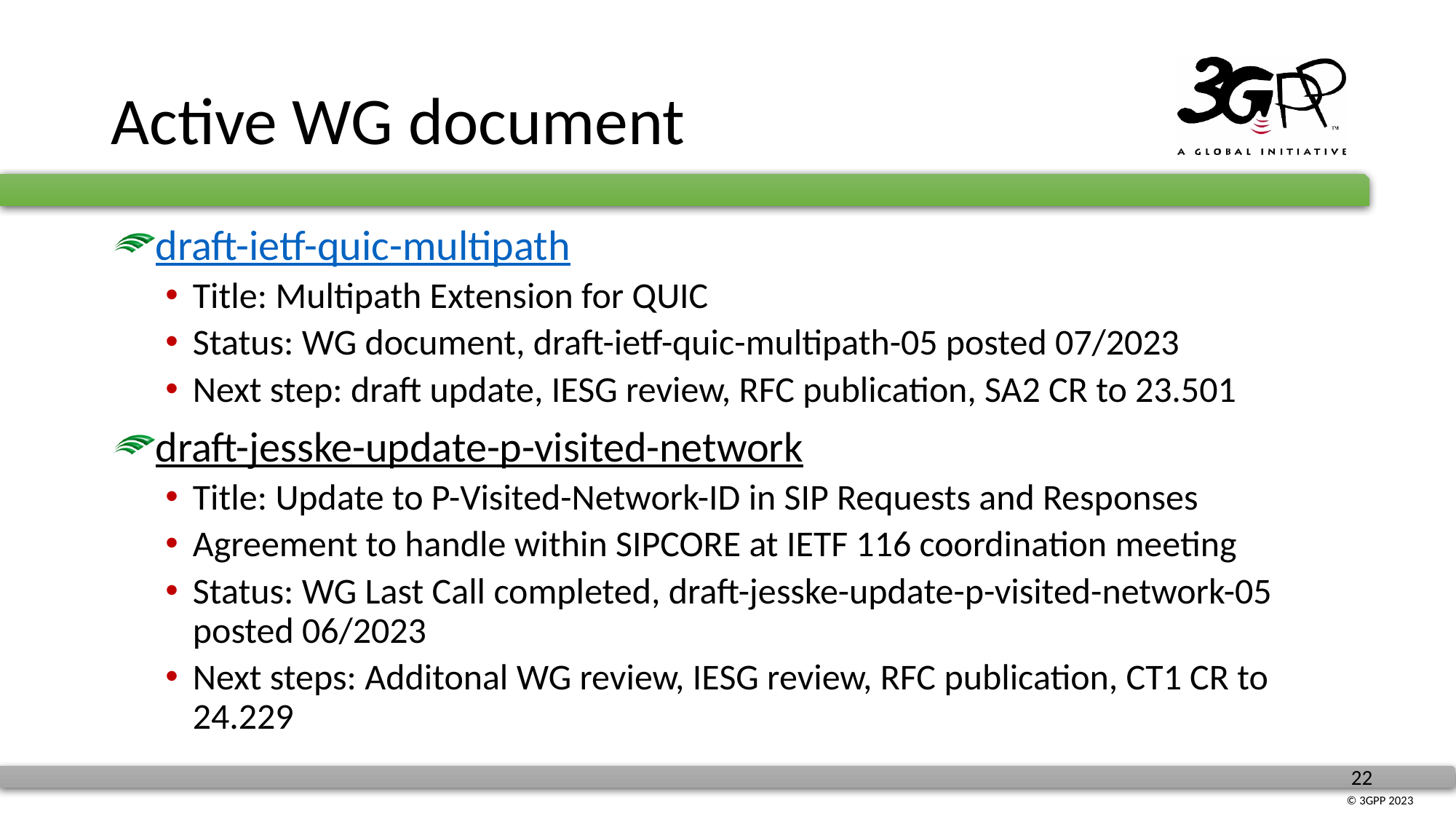

# Active WG document
draft-ietf-quic-multipath
Title: Multipath Extension for QUIC
Status: WG document, draft-ietf-quic-multipath-05 posted 07/2023
Next step: draft update, IESG review, RFC publication, SA2 CR to 23.501
draft-jesske-update-p-visited-network
Title: Update to P-Visited-Network-ID in SIP Requests and Responses
Agreement to handle within SIPCORE at IETF 116 coordination meeting
Status: WG Last Call completed, draft-jesske-update-p-visited-network-05 posted 06/2023
Next steps: Additonal WG review, IESG review, RFC publication, CT1 CR to 24.229